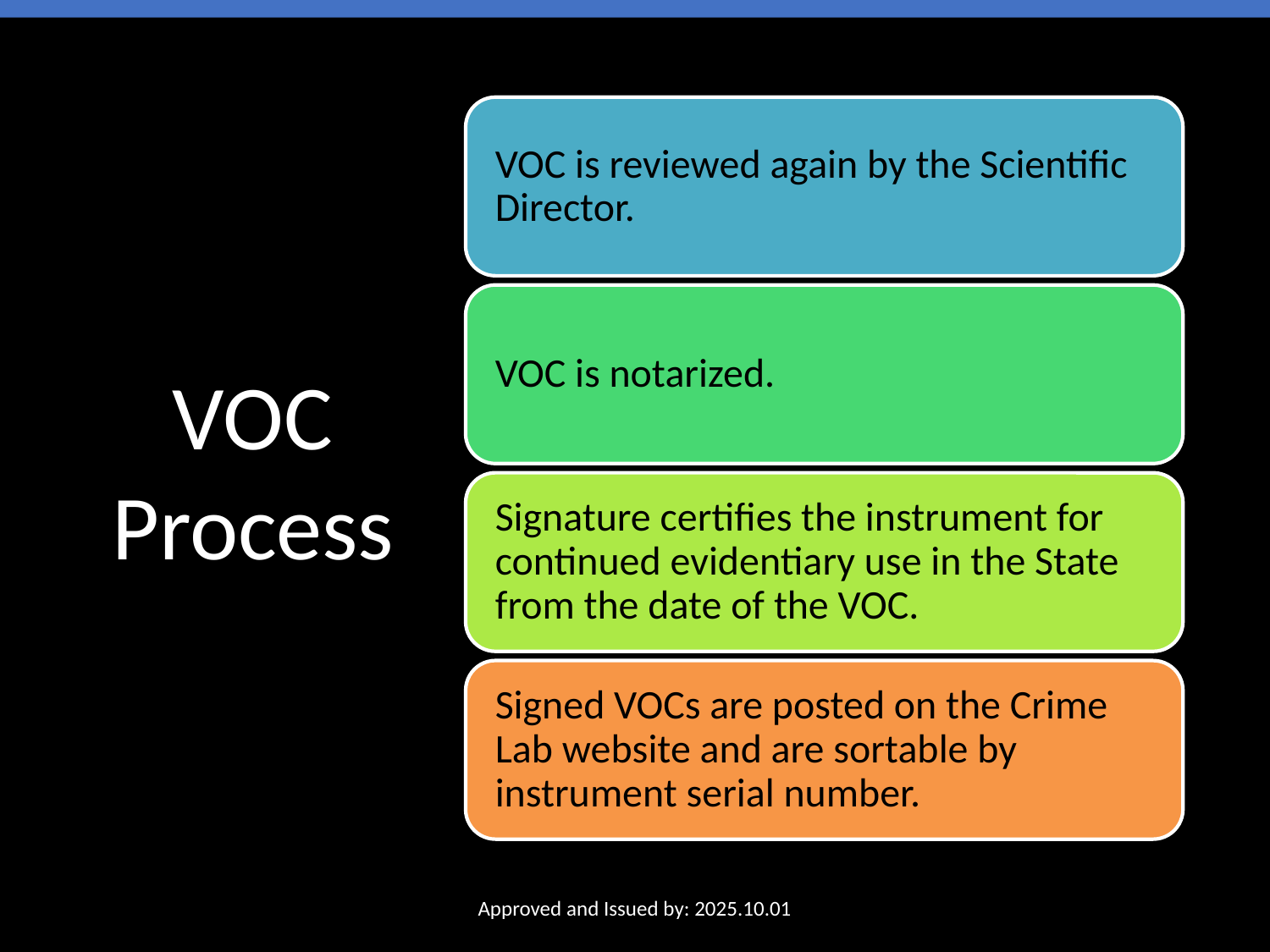

# VOC Process
VOC is reviewed again by the Scientific Director.
VOC is notarized.
Signature certifies the instrument for continued evidentiary use in the State from the date of the VOC.
Signed VOCs are posted on the Crime Lab website and are sortable by instrument serial number.
Approved and Issued by: 2025.10.01